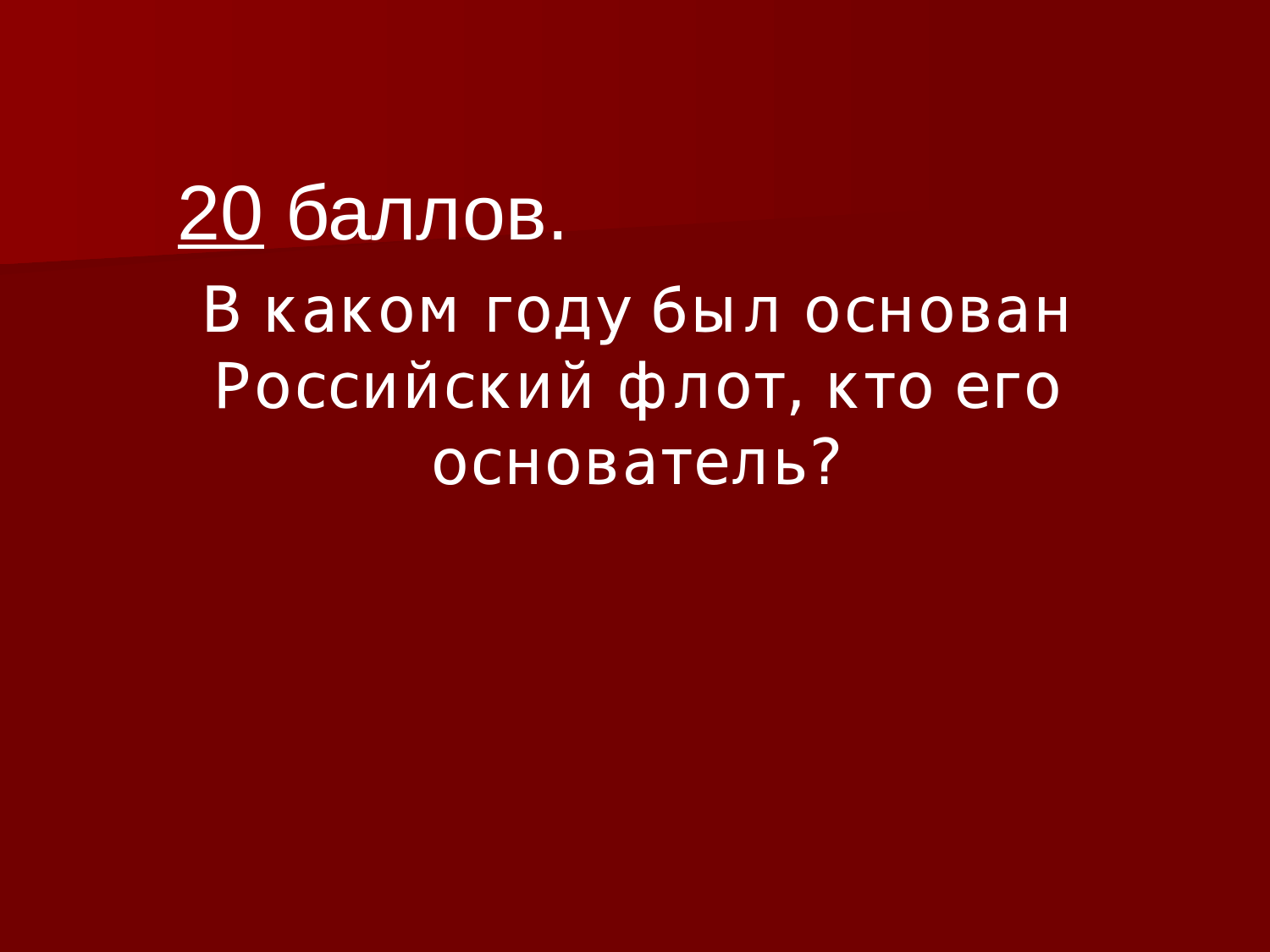

20 баллов.
В каком году был основан Российский флот, кто его основатель?